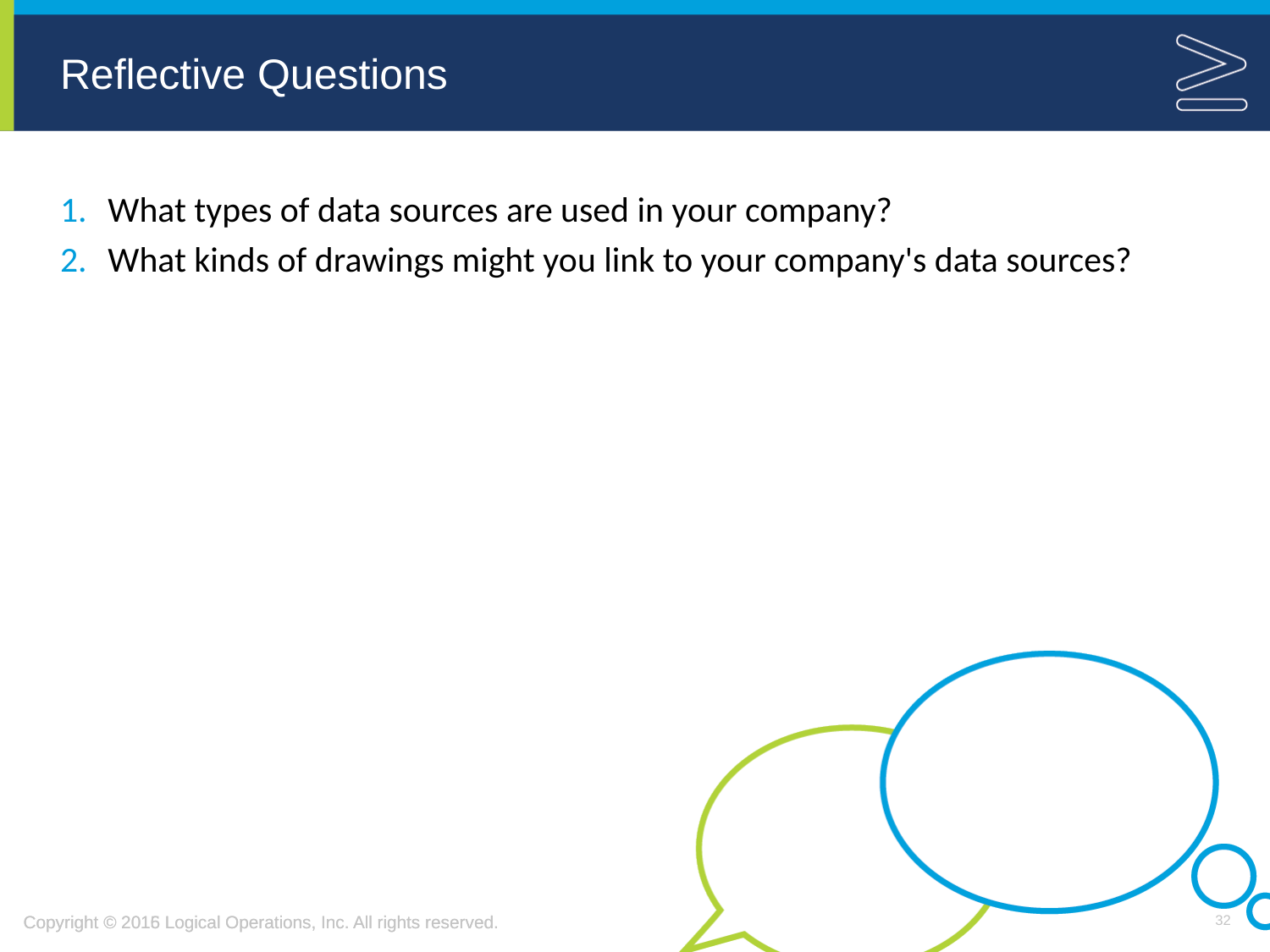

# Reflective Questions
What types of data sources are used in your company?
What kinds of drawings might you link to your company's data sources?
32